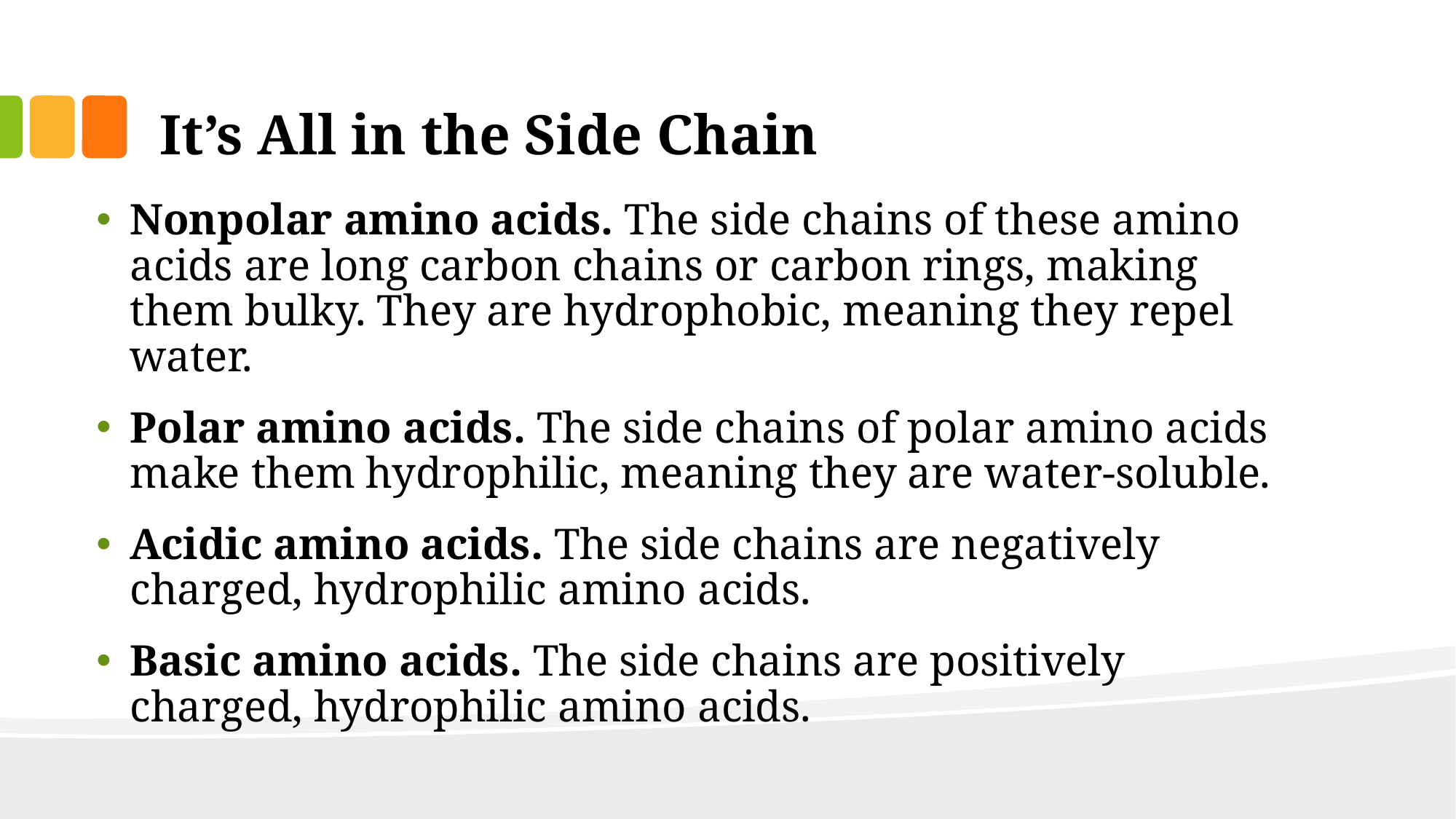

# It’s All in the Side Chain
Nonpolar amino acids. The side chains of these amino acids are long carbon chains or carbon rings, making them bulky. They are hydrophobic, meaning they repel water.
Polar amino acids. The side chains of polar amino acids make them hydrophilic, meaning they are water-soluble.
Acidic amino acids. The side chains are negatively charged, hydrophilic amino acids.
Basic amino acids. The side chains are positively charged, hydrophilic amino acids.